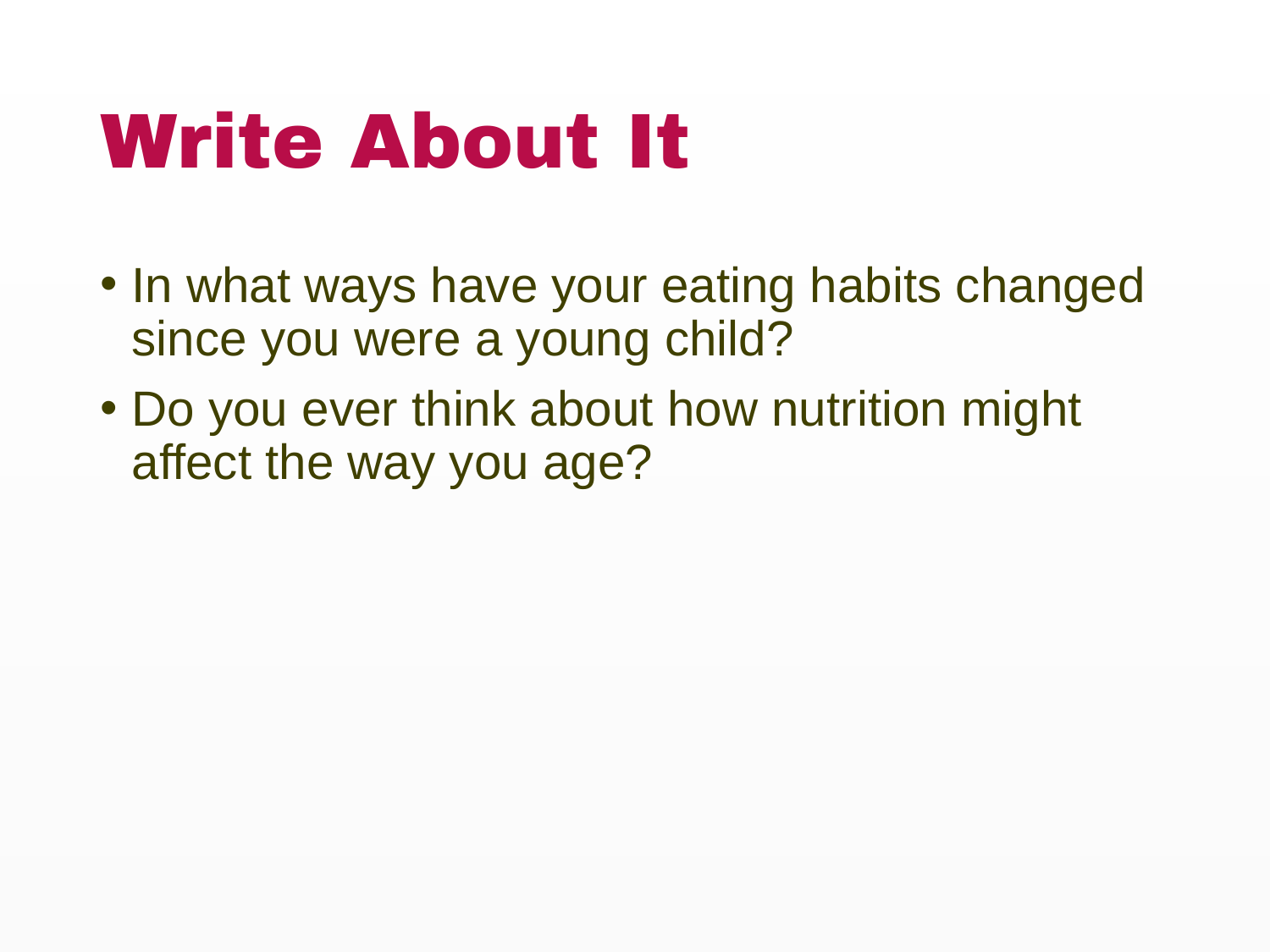

# Write About It
In what ways have your eating habits changed since you were a young child?
Do you ever think about how nutrition might affect the way you age?